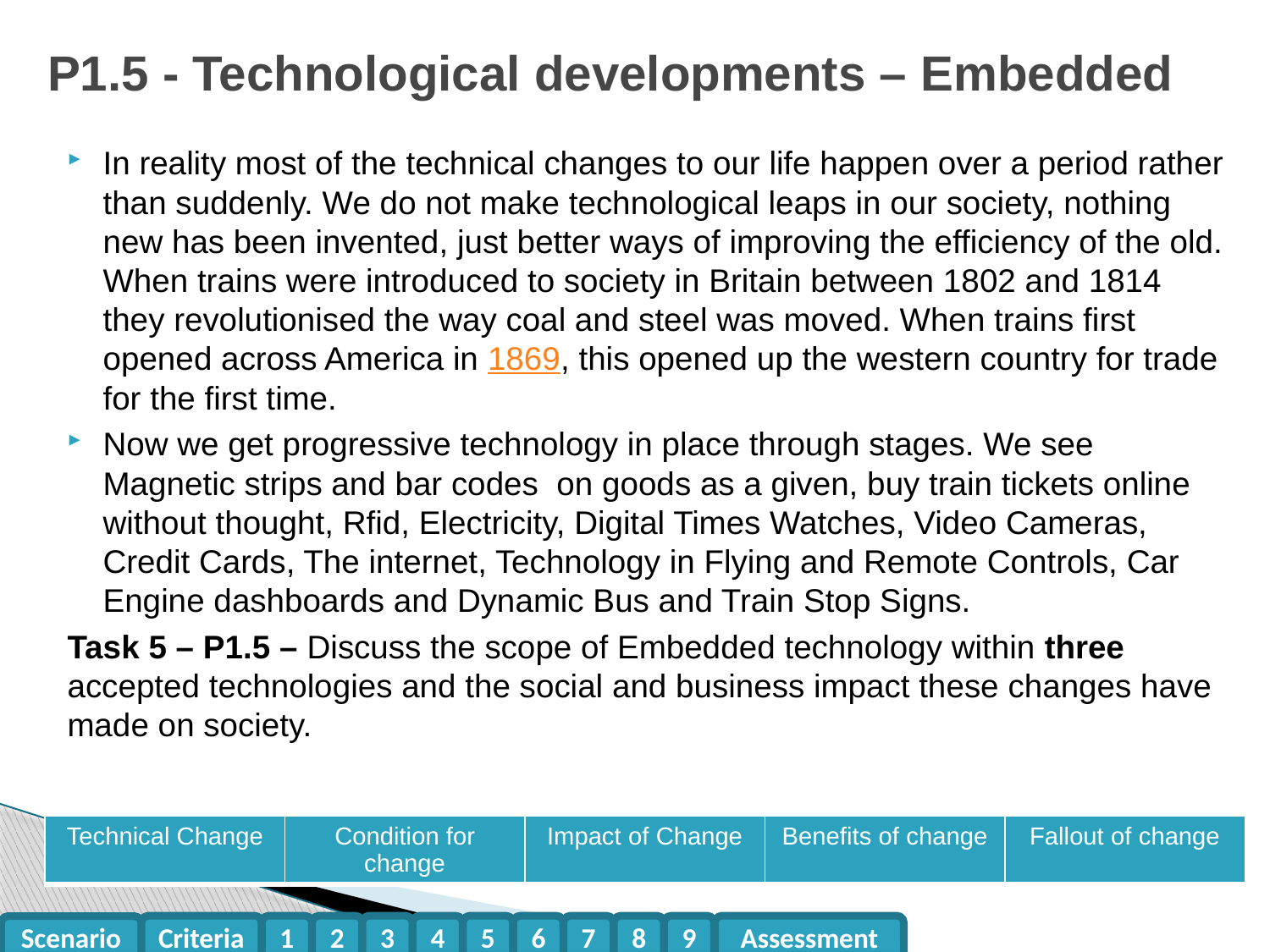

# P1.5 - Technological developments – Embedded
In reality most of the technical changes to our life happen over a period rather than suddenly. We do not make technological leaps in our society, nothing new has been invented, just better ways of improving the efficiency of the old. When trains were introduced to society in Britain between 1802 and 1814 they revolutionised the way coal and steel was moved. When trains first opened across America in 1869, this opened up the western country for trade for the first time.
Now we get progressive technology in place through stages. We see Magnetic strips and bar codes  on goods as a given, buy train tickets online without thought, Rfid, Electricity, Digital Times Watches, Video Cameras, Credit Cards, The internet, Technology in Flying and Remote Controls, Car Engine dashboards and Dynamic Bus and Train Stop Signs.
Task 5 – P1.5 – Discuss the scope of Embedded technology within three accepted technologies and the social and business impact these changes have made on society.

| Technical Change | Condition for change | Impact of Change | Benefits of change | Fallout of change |
| --- | --- | --- | --- | --- |